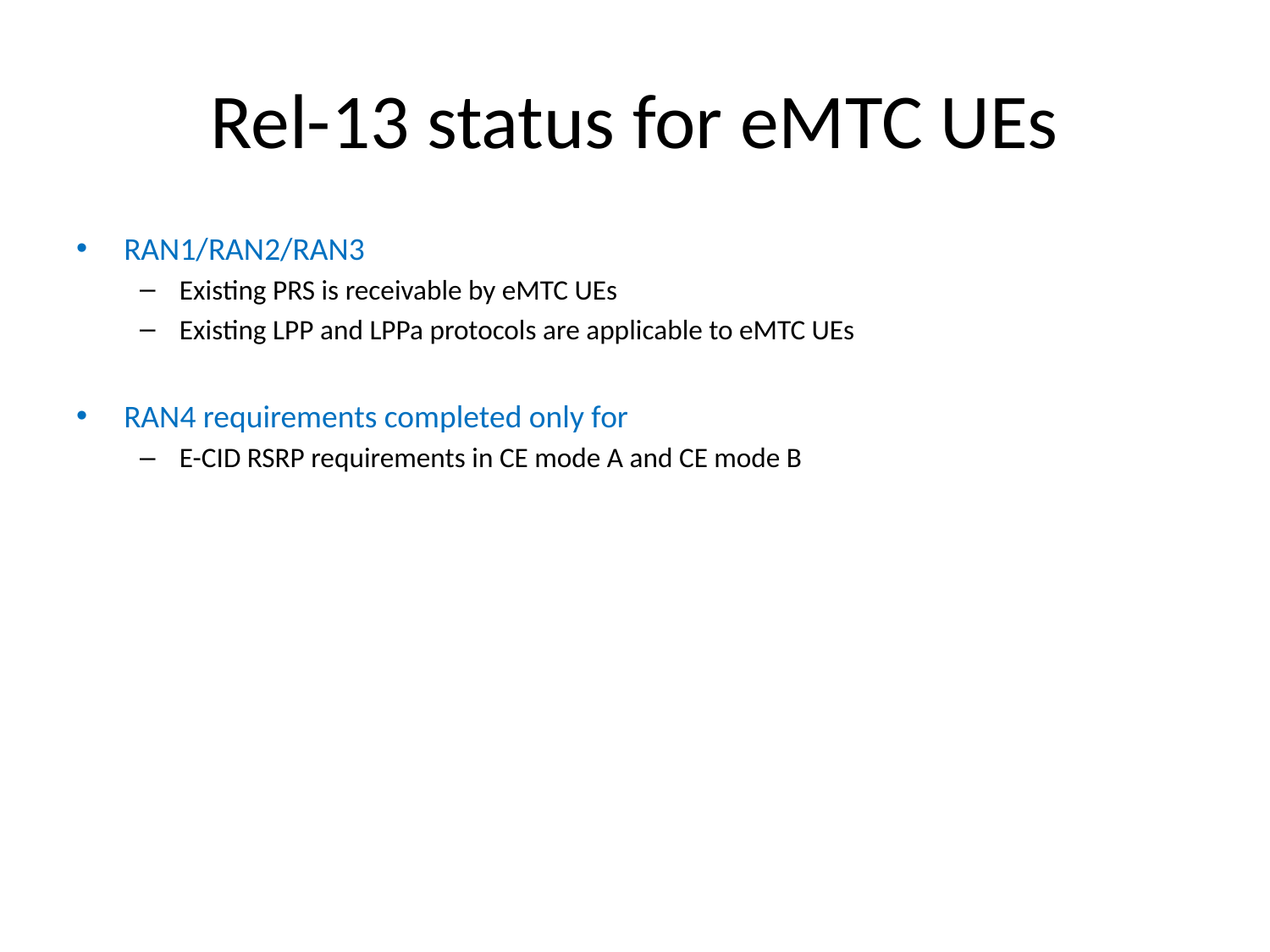

# Rel-13 status for eMTC UEs
RAN1/RAN2/RAN3
Existing PRS is receivable by eMTC UEs
Existing LPP and LPPa protocols are applicable to eMTC UEs

RAN4 requirements completed only for
E-CID RSRP requirements in CE mode A and CE mode B